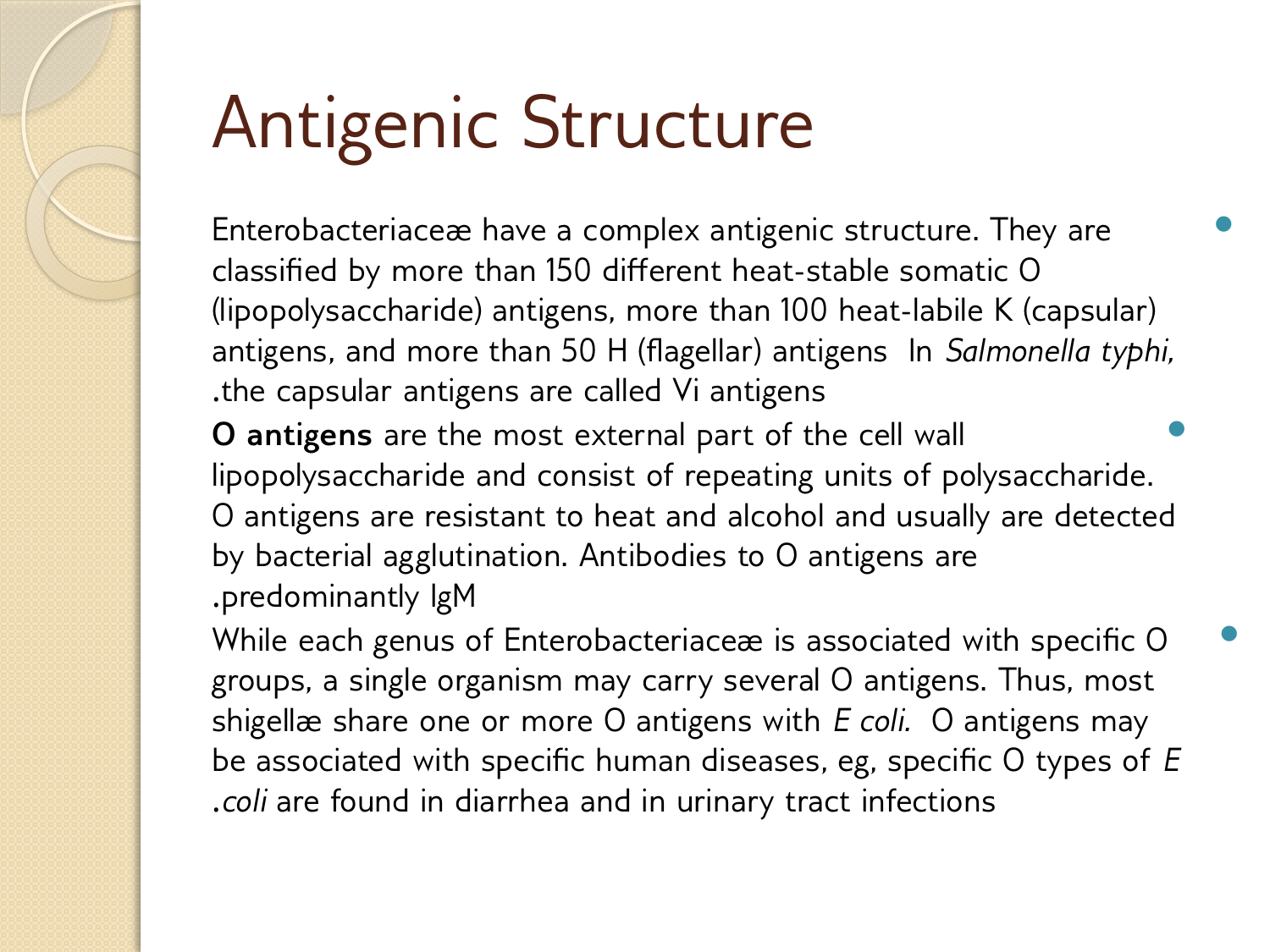

# Antigenic Structure
Enterobacteriaceae have a complex antigenic structure. They are classified by more than 150 different heat-stable somatic O (lipopolysaccharide) antigens, more than 100 heat-labile K (capsular) antigens, and more than 50 H (flagellar) antigens  In Salmonella typhi, the capsular antigens are called Vi antigens.
 O antigens are the most external part of the cell wall lipopolysaccharide and consist of repeating units of polysaccharide.  O antigens are resistant to heat and alcohol and usually are detected by bacterial agglutination. Antibodies to O antigens are predominantly IgM.
While each genus of Enterobacteriaceae is associated with specific O groups, a single organism may carry several O antigens. Thus, most shigellae share one or more O antigens with E coli.  O antigens may be associated with specific human diseases, eg, specific O types of E coli are found in diarrhea and in urinary tract infections.